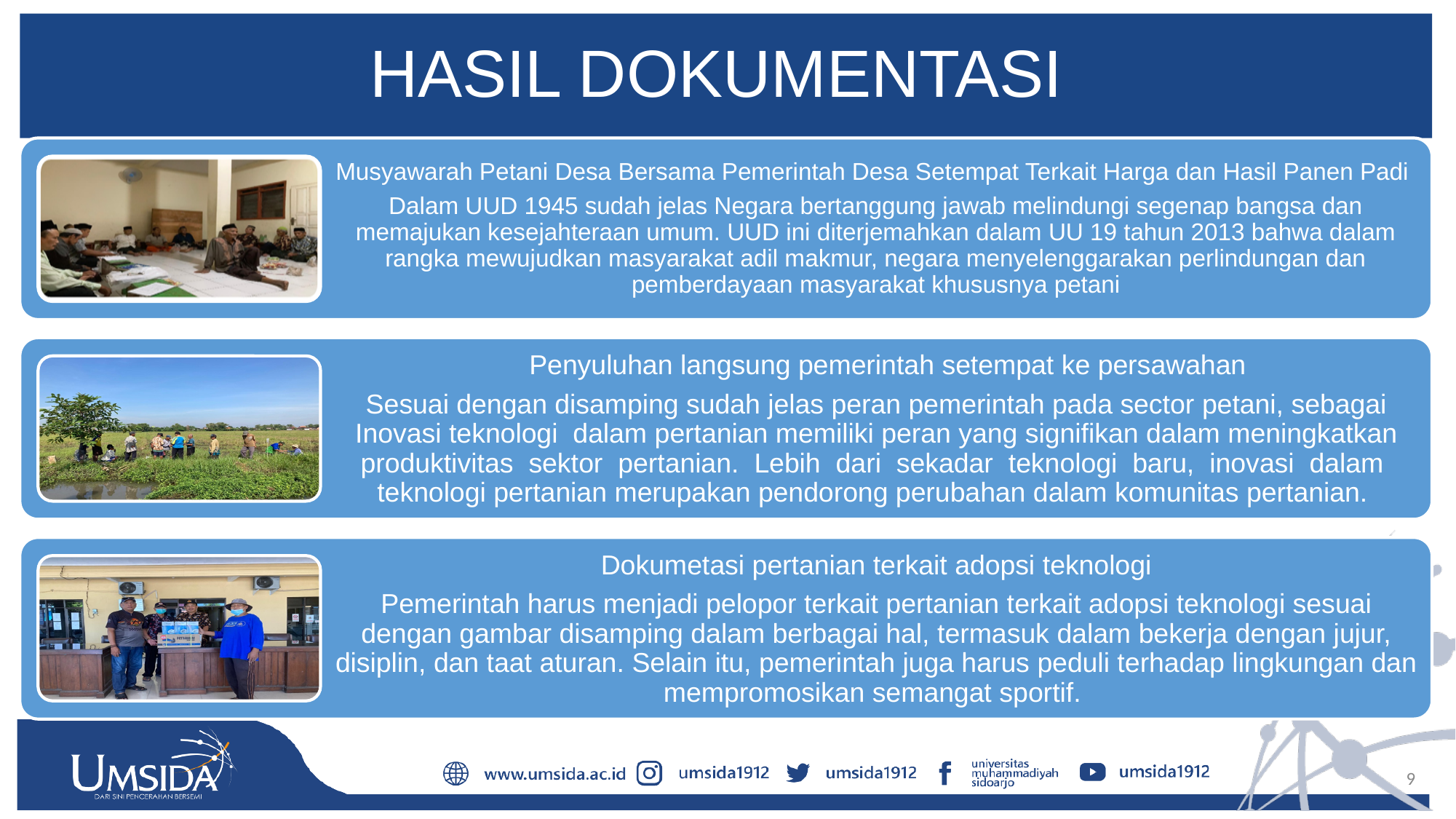

# HASIL DOKUMENTASI
Musyawarah Petani Desa Bersama Pemerintah Desa Setempat Terkait Harga dan Hasil Panen Padi
Dalam UUD 1945 sudah jelas Negara bertanggung jawab melindungi segenap bangsa dan memajukan kesejahteraan umum. UUD ini diterjemahkan dalam UU 19 tahun 2013 bahwa dalam rangka mewujudkan masyarakat adil makmur, negara menyelenggarakan perlindungan dan pemberdayaan masyarakat khususnya petani
    Penyuluhan langsung pemerintah setempat ke persawahan
Sesuai dengan disamping sudah jelas peran pemerintah pada sector petani, sebagai Inovasi teknologi  dalam pertanian memiliki peran yang signifikan dalam meningkatkan produktivitas  sektor  pertanian.  Lebih  dari  sekadar  teknologi  baru,  inovasi  dalam  teknologi pertanian merupakan pendorong perubahan dalam komunitas pertanian.

Dokumetasi pertanian terkait adopsi teknologi
Pemerintah harus menjadi pelopor terkait pertanian terkait adopsi teknologi sesuai dengan gambar disamping dalam berbagai hal, termasuk dalam bekerja dengan jujur, disiplin, dan taat aturan. Selain itu, pemerintah juga harus peduli terhadap lingkungan dan mempromosikan semangat sportif.